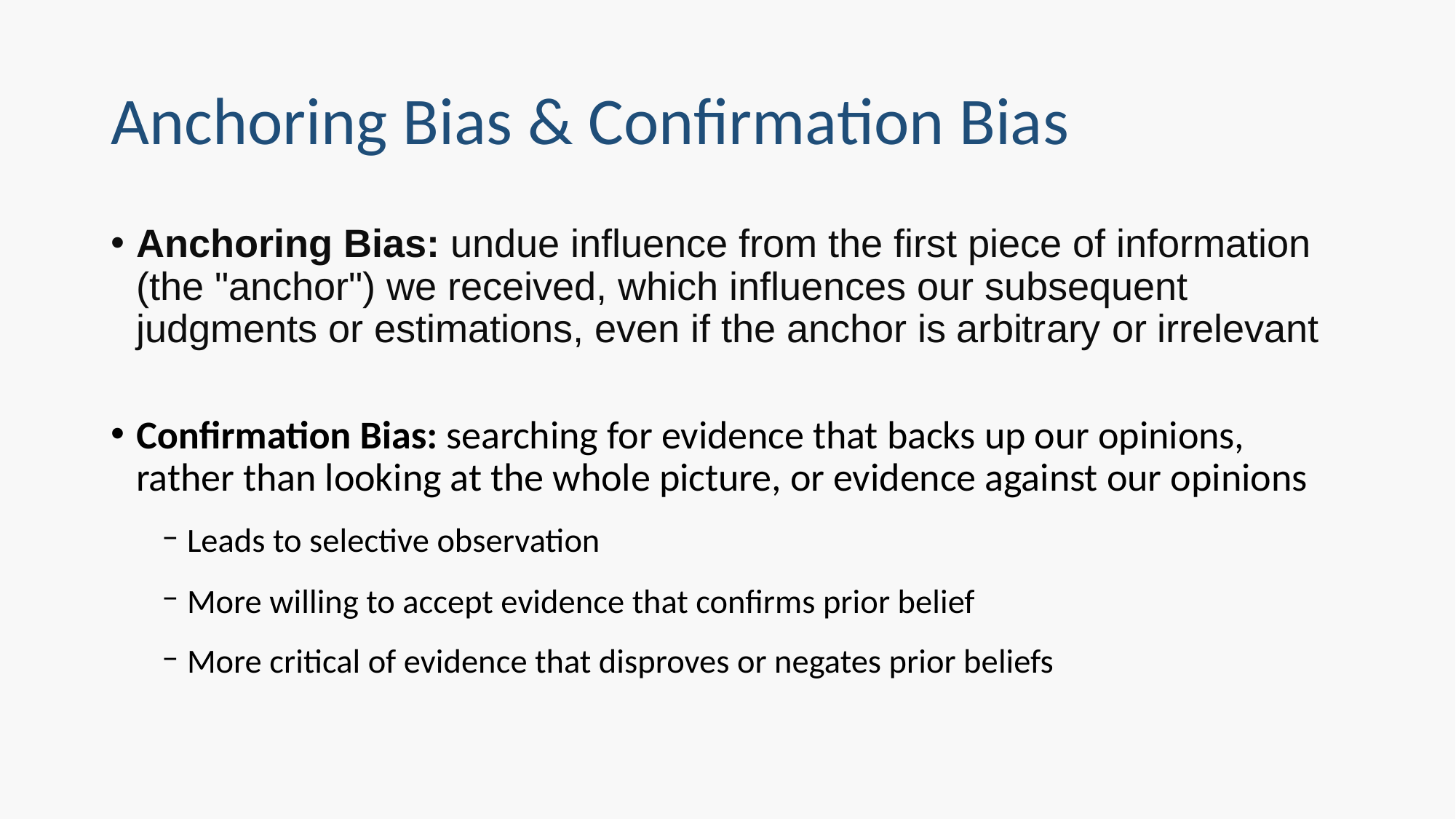

# Anchoring Bias & Confirmation Bias
Anchoring Bias: undue influence from the first piece of information (the "anchor") we received, which influences our subsequent judgments or estimations, even if the anchor is arbitrary or irrelevant

Confirmation Bias: searching for evidence that backs up our opinions, rather than looking at the whole picture, or evidence against our opinions
Leads to selective observation
More willing to accept evidence that confirms prior belief
More critical of evidence that disproves or negates prior beliefs